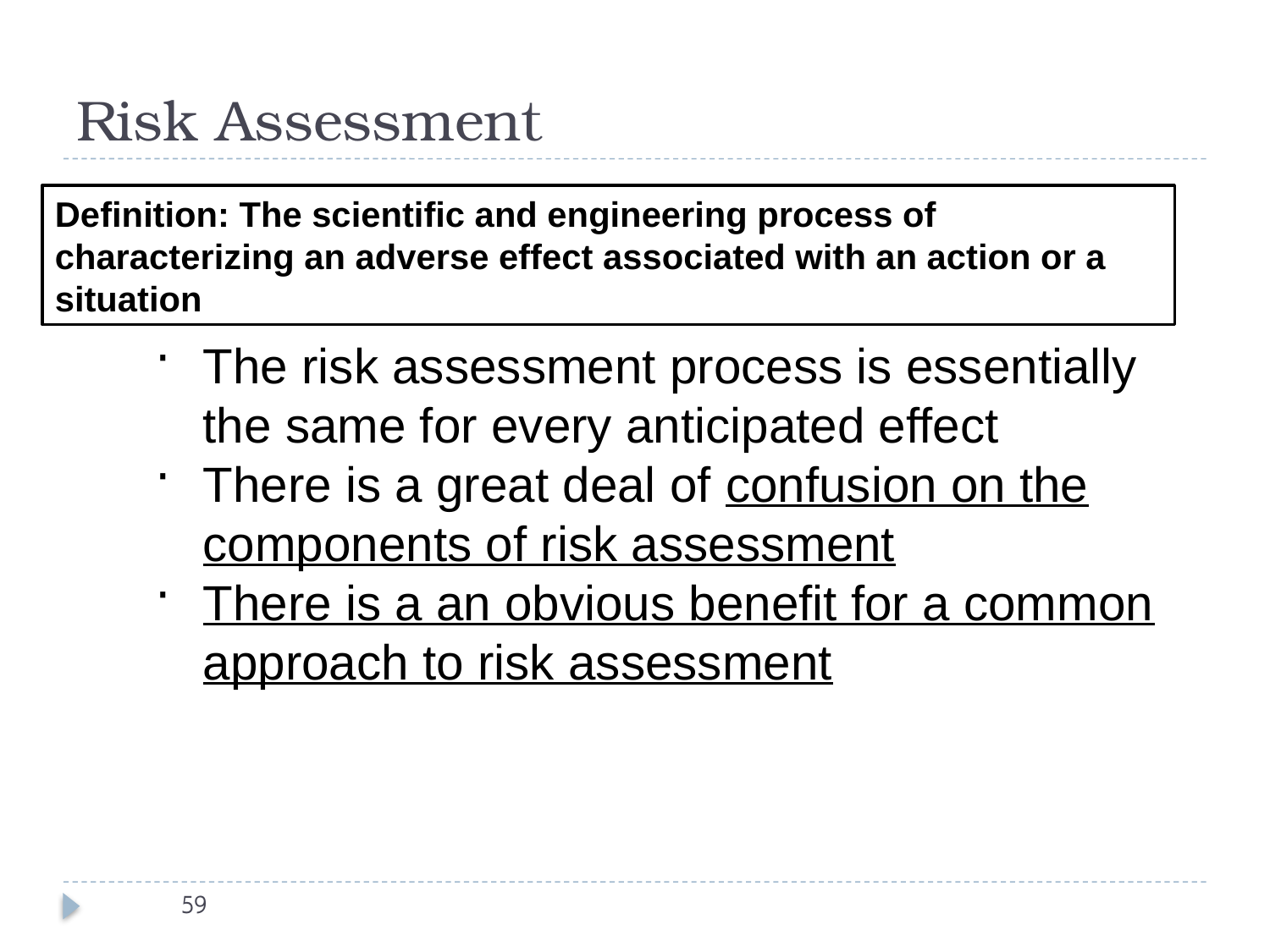

# Risk Assessment
Definition: The scientific and engineering process of characterizing an adverse effect associated with an action or a situation
The risk assessment process is essentially the same for every anticipated effect
There is a great deal of confusion on the components of risk assessment
There is a an obvious benefit for a common approach to risk assessment
59